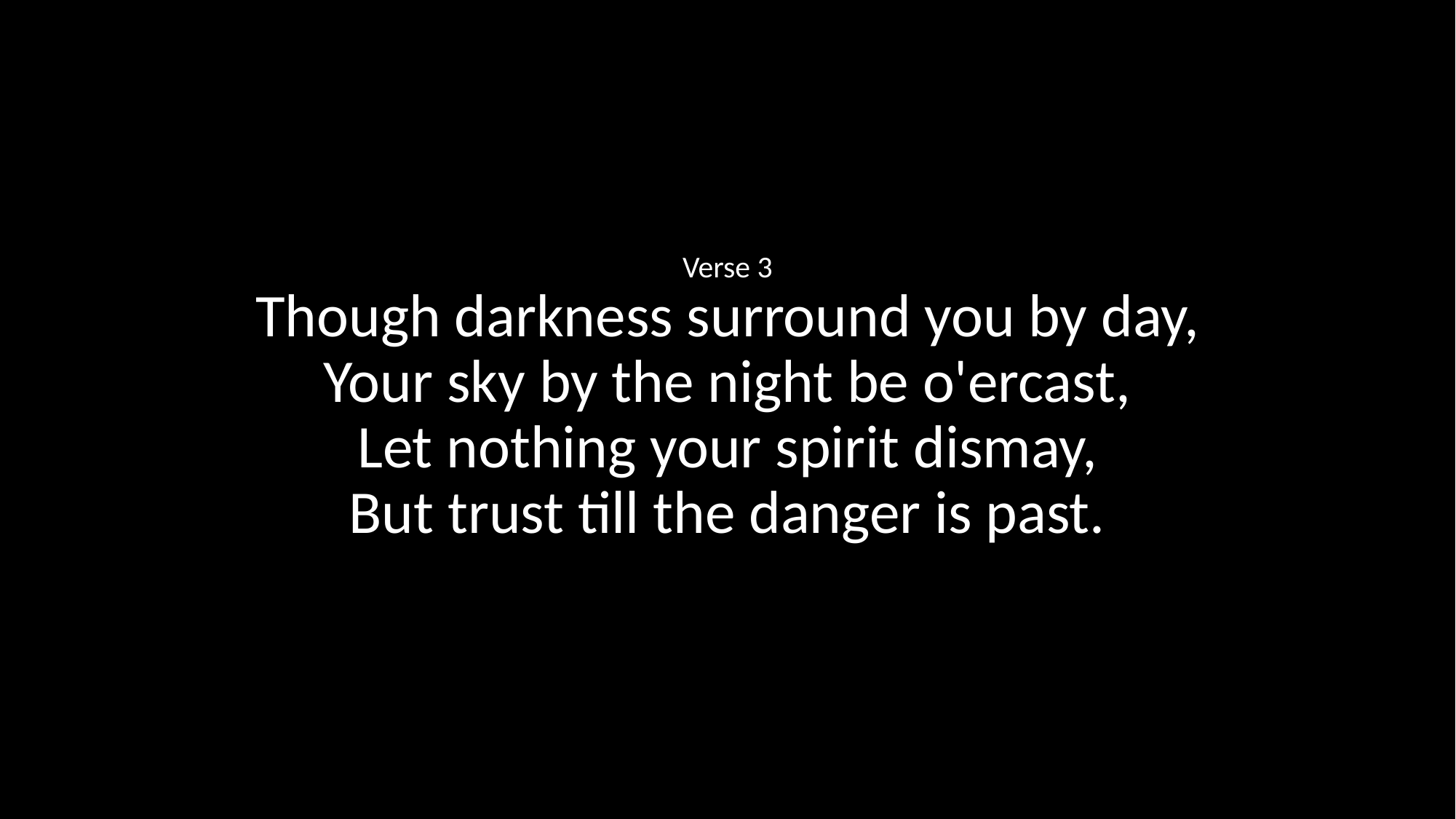

Verse 3
Though darkness surround you by day,
Your sky by the night be o'ercast,
Let nothing your spirit dismay,
But trust till the danger is past.